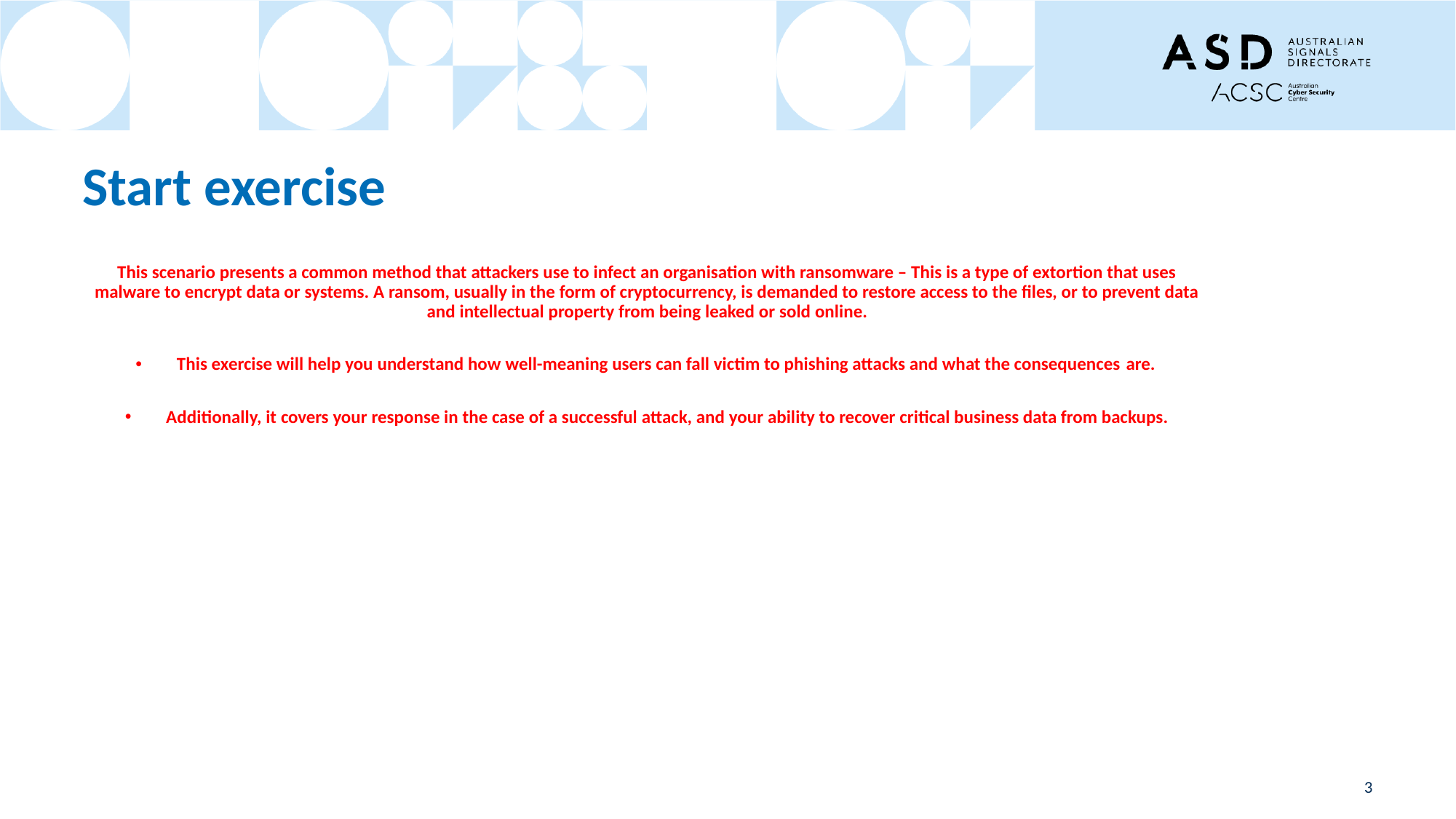

# Start exercise
This scenario presents a common method that attackers use to infect an organisation with ransomware – This is a type of extortion that uses malware to encrypt data or systems. A ransom, usually in the form of cryptocurrency, is demanded to restore access to the files, or to prevent data and intellectual property from being leaked or sold online.
This exercise will help you understand how well-meaning users can fall victim to phishing attacks and what the consequences are.
Additionally, it covers your response in the case of a successful attack, and your ability to recover critical business data from backups.
3